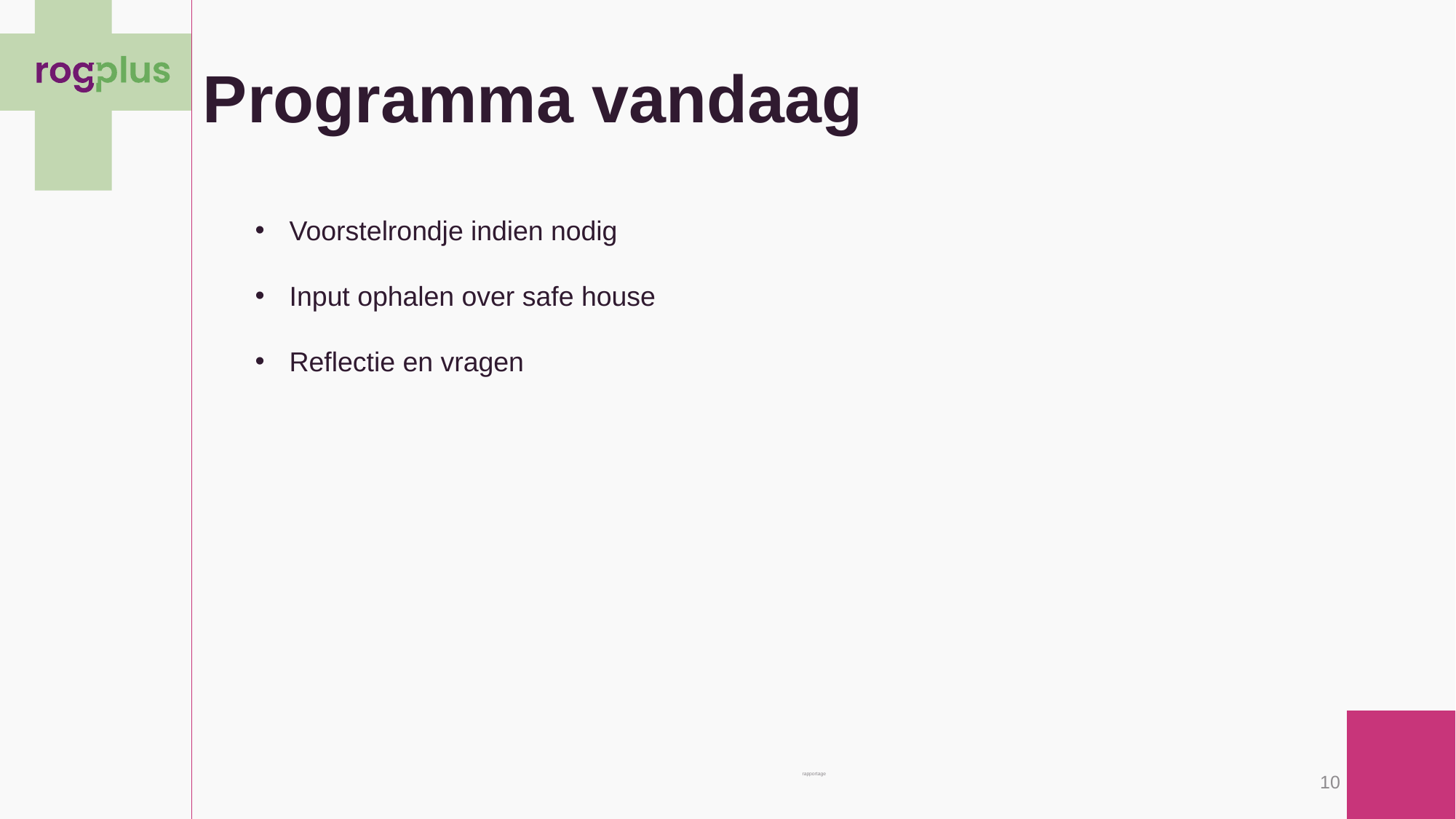

# Programma vandaag
Voorstelrondje indien nodig

Input ophalen over safe house

Reflectie en vragen
rapportage
10